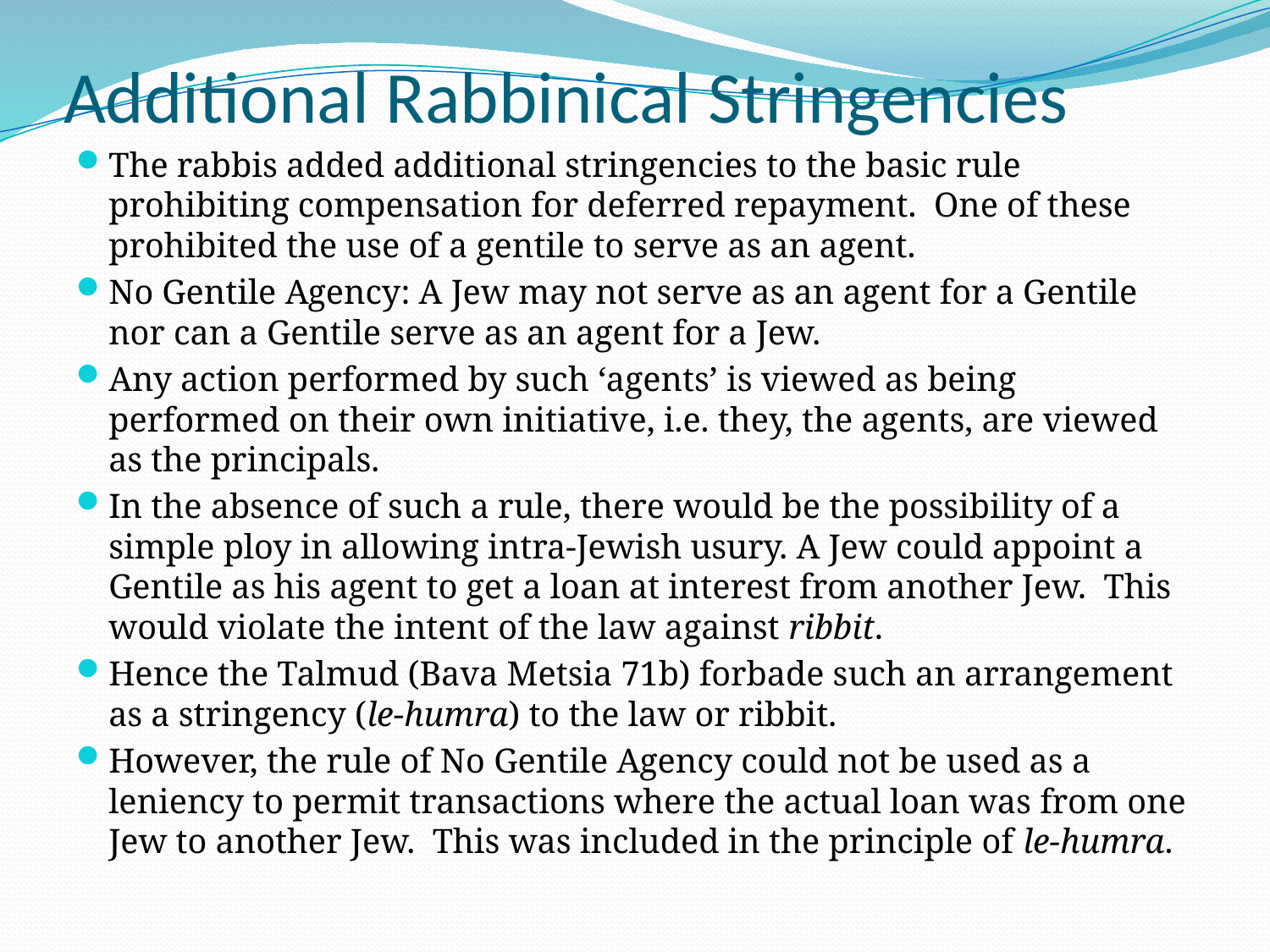

# Additional Rabbinical Stringencies
The rabbis added additional stringencies to the basic rule prohibiting compensation for deferred repayment.  One of these prohibited the use of a gentile to serve as an agent.
No Gentile Agency: A Jew may not serve as an agent for a Gentile nor can a Gentile serve as an agent for a Jew.
Any action performed by such ‘agents’ is viewed as being performed on their own initiative, i.e. they, the agents, are viewed as the principals.
In the absence of such a rule, there would be the possibility of a simple ploy in allowing intra-Jewish usury. A Jew could appoint a Gentile as his agent to get a loan at interest from another Jew.  This would violate the intent of the law against ribbit.
Hence the Talmud (Bava Metsia 71b) forbade such an arrangement as a stringency (le-humra) to the law or ribbit.
However, the rule of No Gentile Agency could not be used as a leniency to permit transactions where the actual loan was from one Jew to another Jew.  This was included in the principle of le-humra.